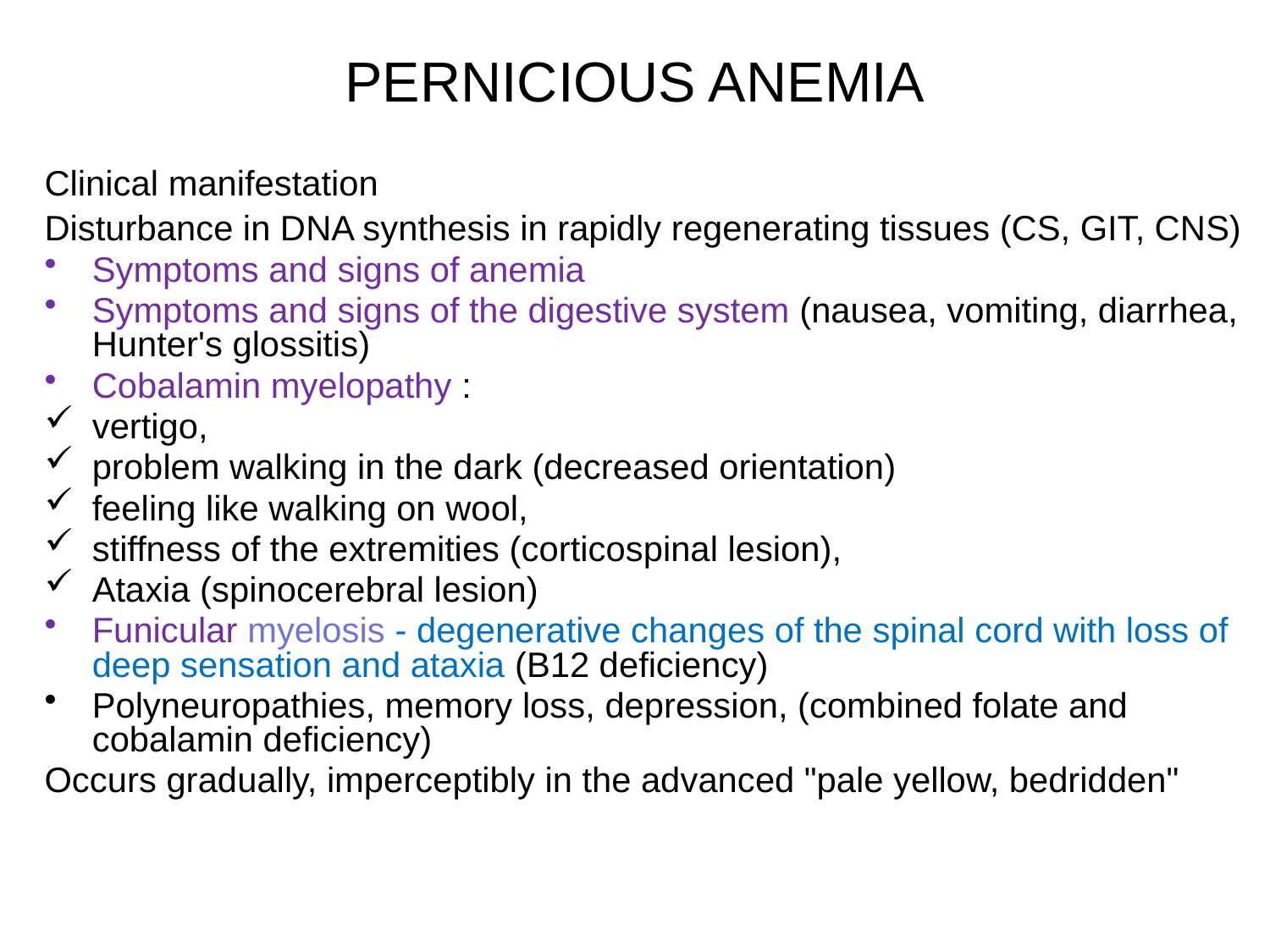

# PERNICIOUS ANEMIA
Clinical manifestation
Disturbance in DNA synthesis in rapidly regenerating tissues (CS, GIT, CNS)
Symptoms and signs of anemia
Symptoms and signs of the digestive system (nausea, vomiting, diarrhea, Hunter's glossitis)
Cobalamin myelopathy :
vertigo,
problem walking in the dark (decreased orientation)
feeling like walking on wool,
stiffness of the extremities (corticospinal lesion),
Ataxia (spinocerebral lesion)
Funicular myelosis - degenerative changes of the spinal cord with loss of deep sensation and ataxia (B12 deficiency)
Polyneuropathies, memory loss, depression, (combined folate and cobalamin deficiency)
Occurs gradually, imperceptibly in the advanced "pale yellow, bedridden"